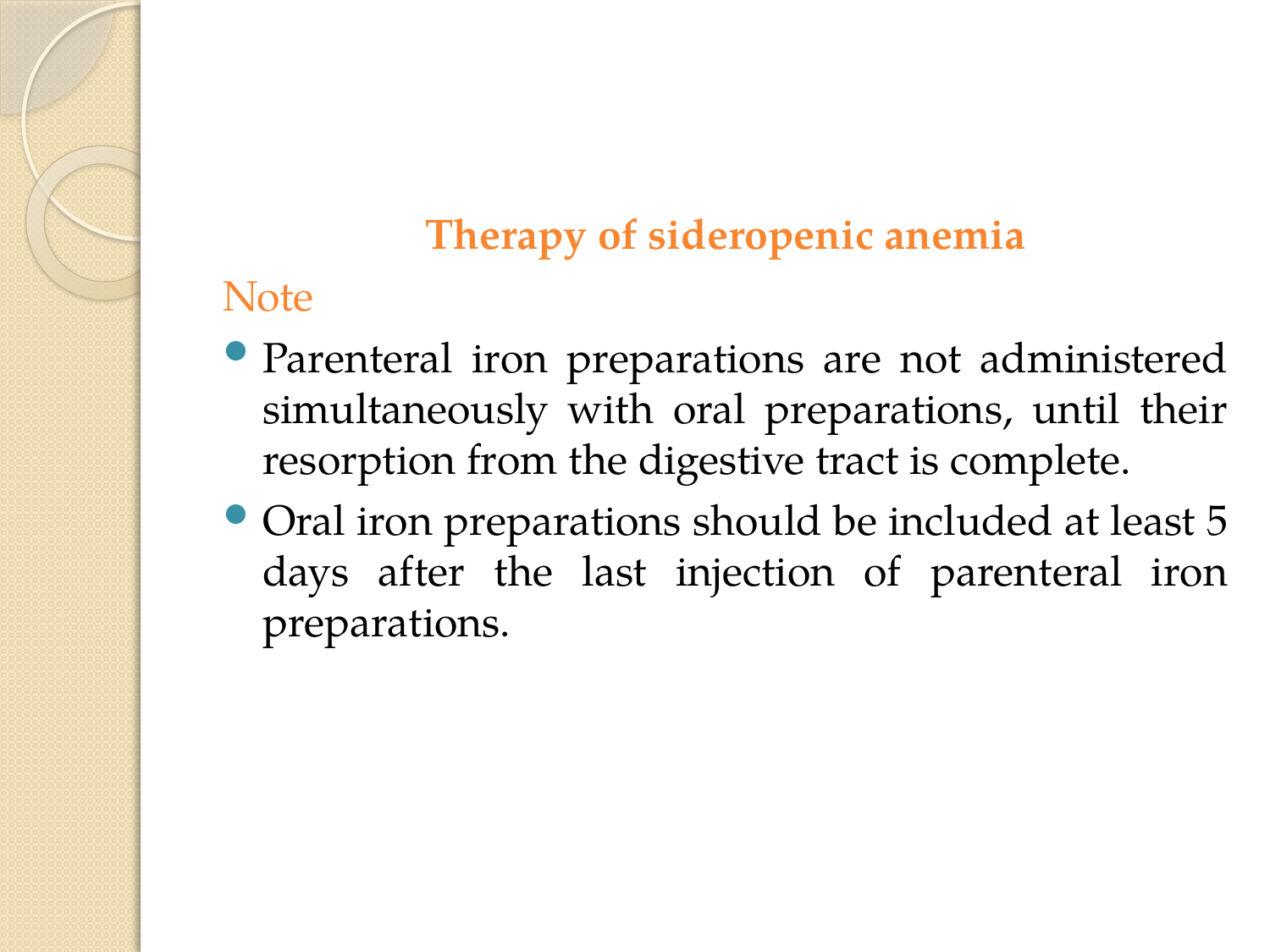

Therapy of sideropenic anemia
Note
Parenteral iron preparations are not administered simultaneously with oral preparations, until their resorption from the digestive tract is complete.
Oral iron preparations should be included at least 5 days after the last injection of parenteral iron preparations.